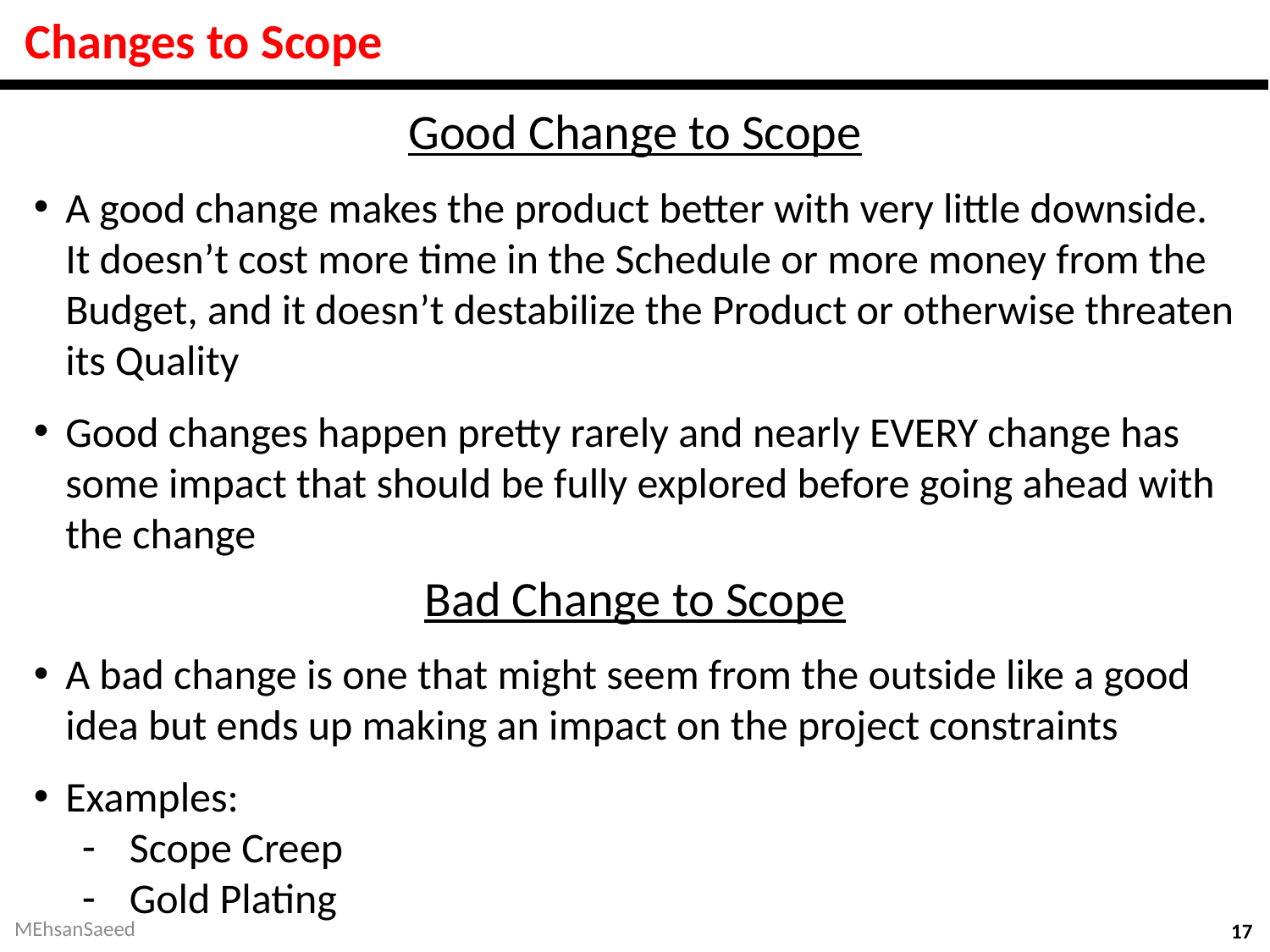

# Changes to Scope
Good Change to Scope
A good change makes the product better with very little downside. It doesn’t cost more time in the Schedule or more money from the Budget, and it doesn’t destabilize the Product or otherwise threaten its Quality
Good changes happen pretty rarely and nearly EVERY change has some impact that should be fully explored before going ahead with the change
Bad Change to Scope
A bad change is one that might seem from the outside like a good idea but ends up making an impact on the project constraints
Examples:
Scope Creep
Gold Plating
MEhsanSaeed
17